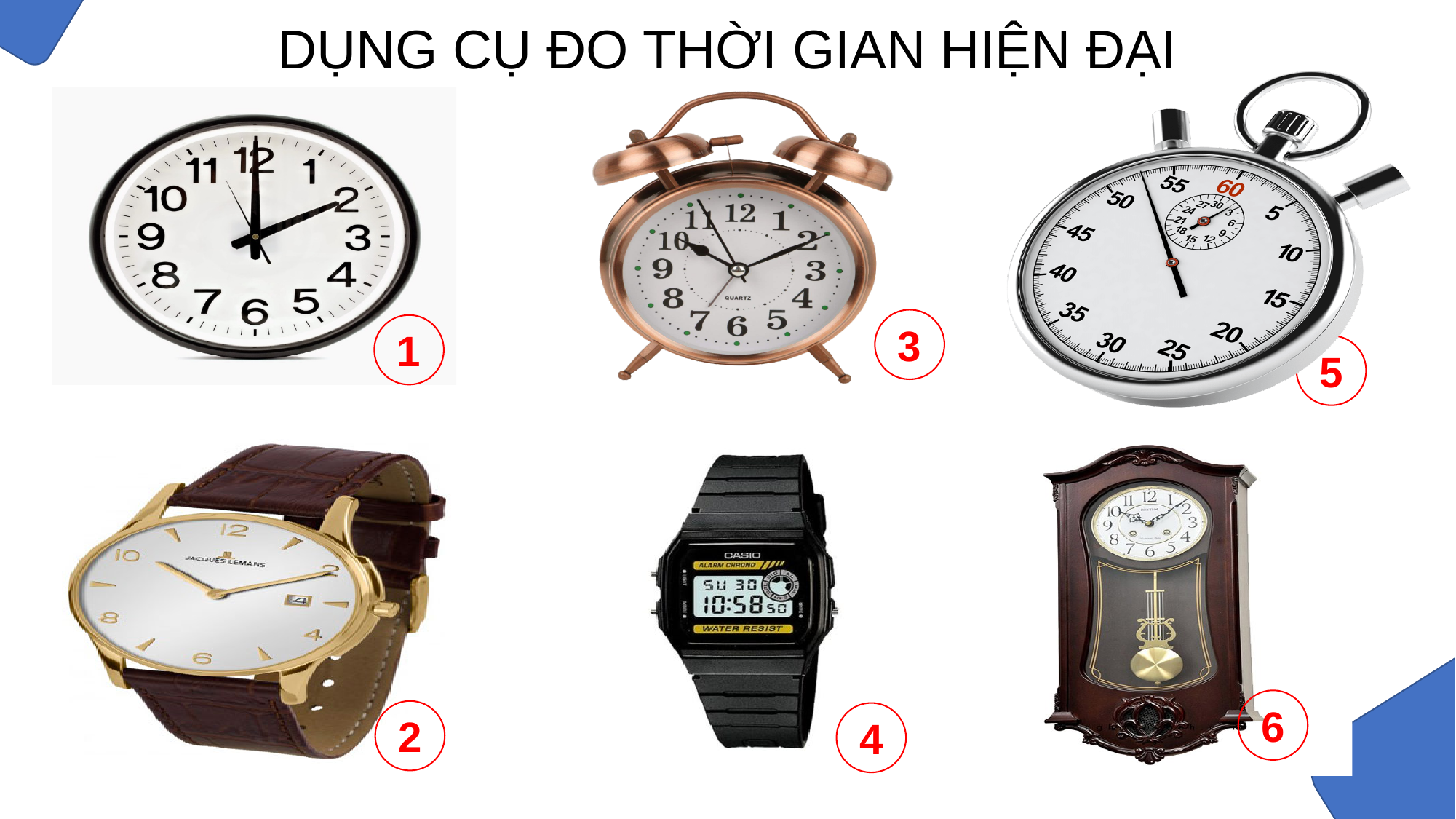

DỤNG CỤ ĐO THỜI GIAN HIỆN ĐẠI

3
1
5

6
2

4